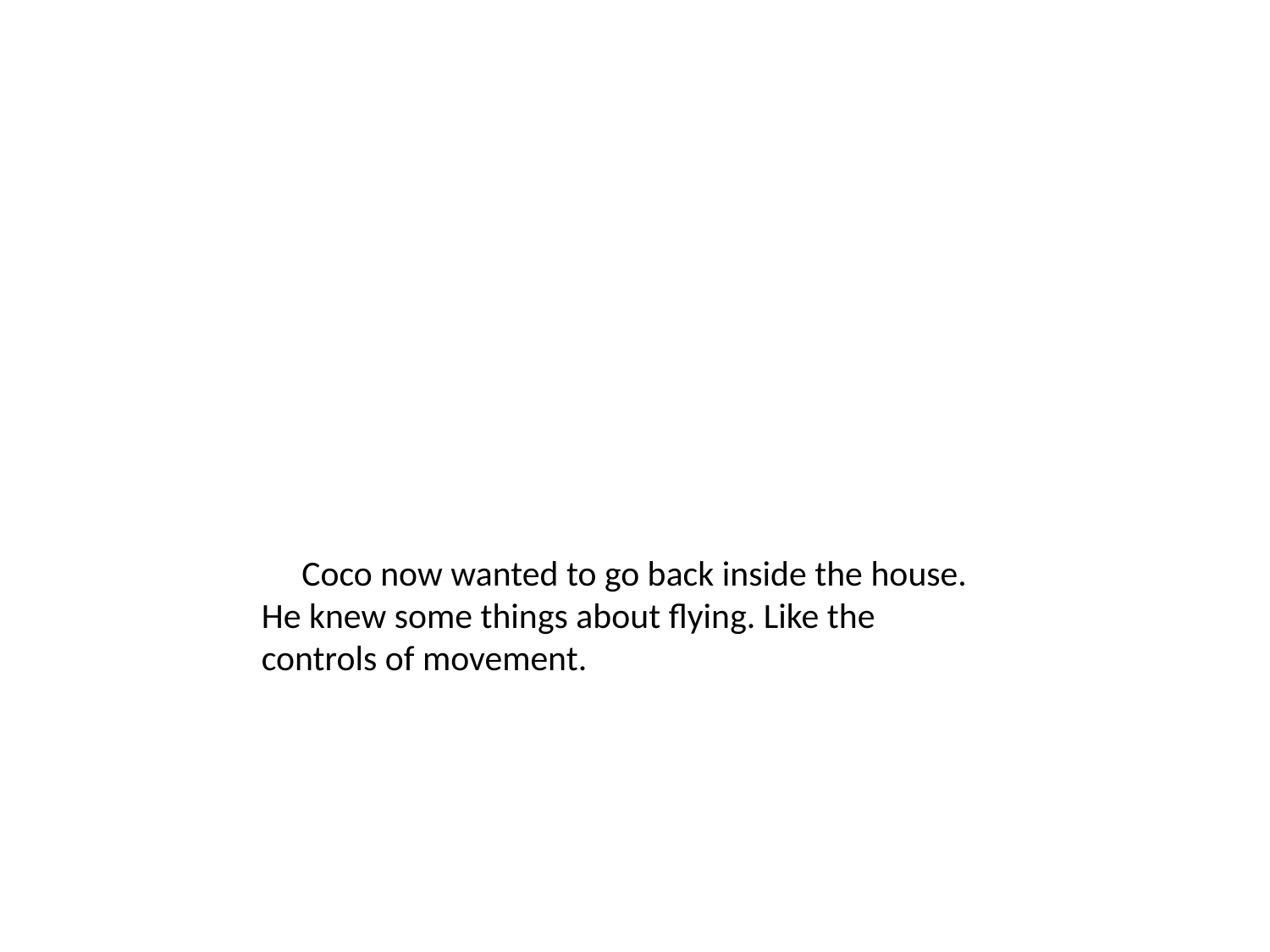

Coco now wanted to go back inside the house. He knew some things about flying. Like the controls of movement.